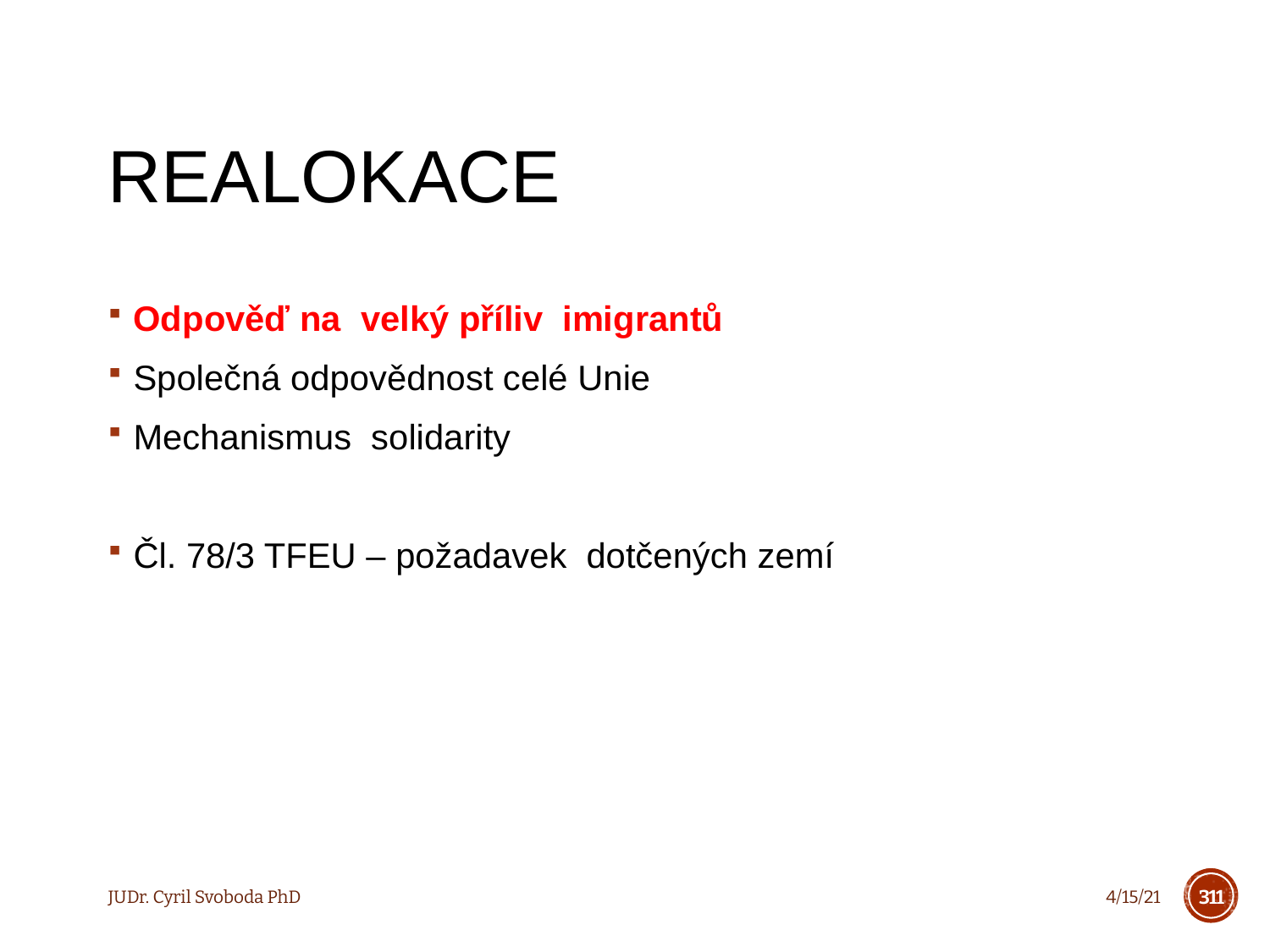

# Realokace
Odpověď na  velký příliv  imigrantů
Společná odpovědnost celé Unie
Mechanismus  solidarity

Čl. 78/3 TFEU – požadavek  dotčených zemí

JUDr. Cyril Svoboda PhD
4/15/21
311